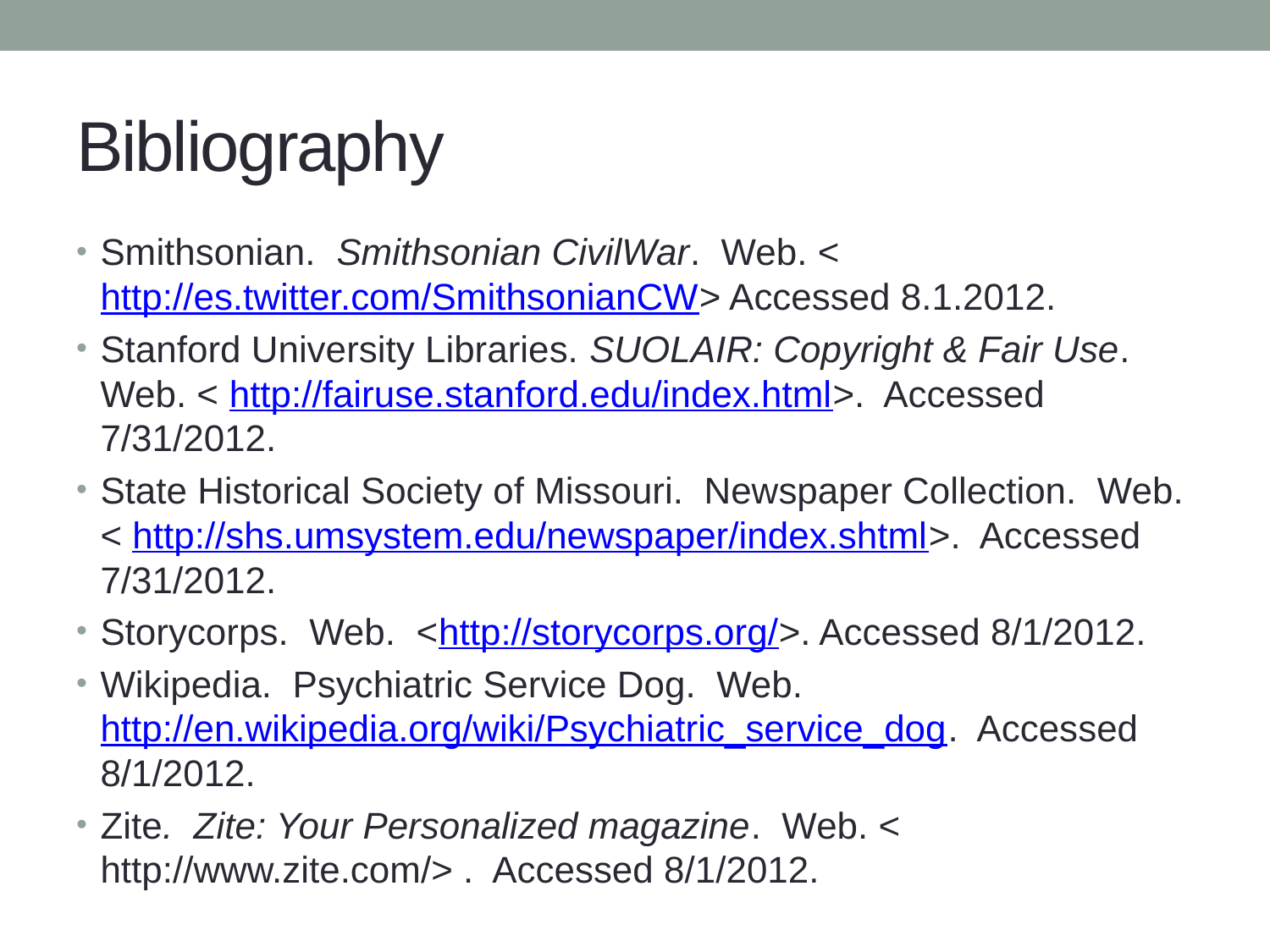

# Bibliography
Smithsonian.  Smithsonian CivilWar.  Web. <http://es.twitter.com/SmithsonianCW> Accessed 8.1.2012.
Stanford University Libraries. SUOLAIR: Copyright & Fair Use. Web. < http://fairuse.stanford.edu/index.html>.  Accessed  7/31/2012.
State Historical Society of Missouri.  Newspaper Collection.  Web. < http://shs.umsystem.edu/newspaper/index.shtml>.  Accessed 7/31/2012.
Storycorps.  Web.  <http://storycorps.org/>. Accessed 8/1/2012.
Wikipedia.  Psychiatric Service Dog.  Web.  http://en.wikipedia.org/wiki/Psychiatric_service_dog.  Accessed 8/1/2012.
Zite.  Zite: Your Personalized magazine.  Web. < http://www.zite.com/> .  Accessed 8/1/2012.